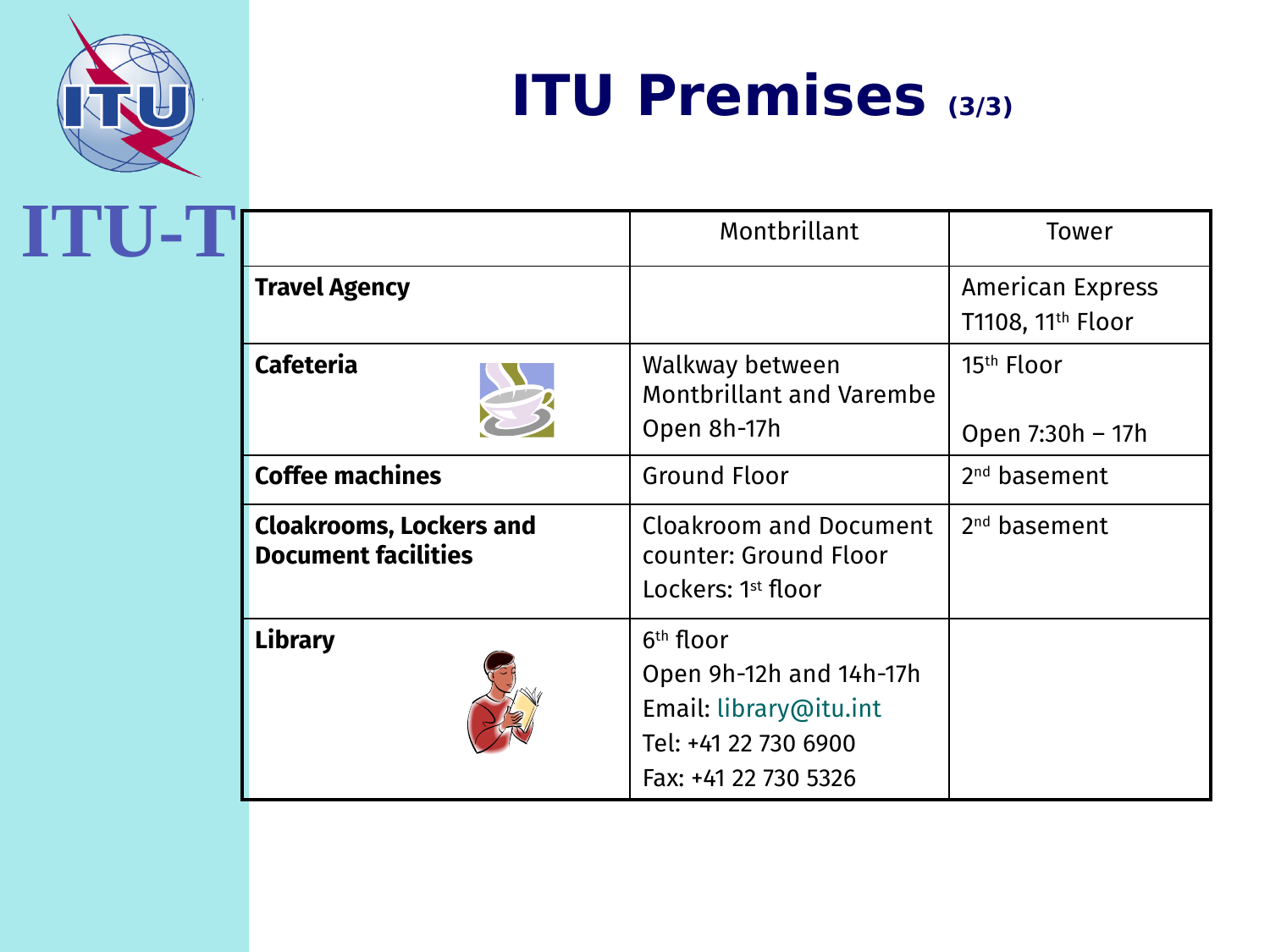

# ITU Premises (3/3)
|  | Montbrillant | Tower |
| --- | --- | --- |
| Travel Agency |  | American Express T1108, 11th Floor |
| Cafeteria | Walkway between Montbrillant and Varembe Open 8h-17h | 15th Floor Open 7:30h – 17h |
| Coffee machines | Ground Floor | 2nd basement |
| Cloakrooms, Lockers and Document facilities | Cloakroom and Document counter: Ground Floor Lockers: 1st floor | 2nd basement |
| Library | 6th floor Open 9h-12h and 14h-17h Email: library@itu.int Tel: +41 22 730 6900 Fax: +41 22 730 5326 |  |